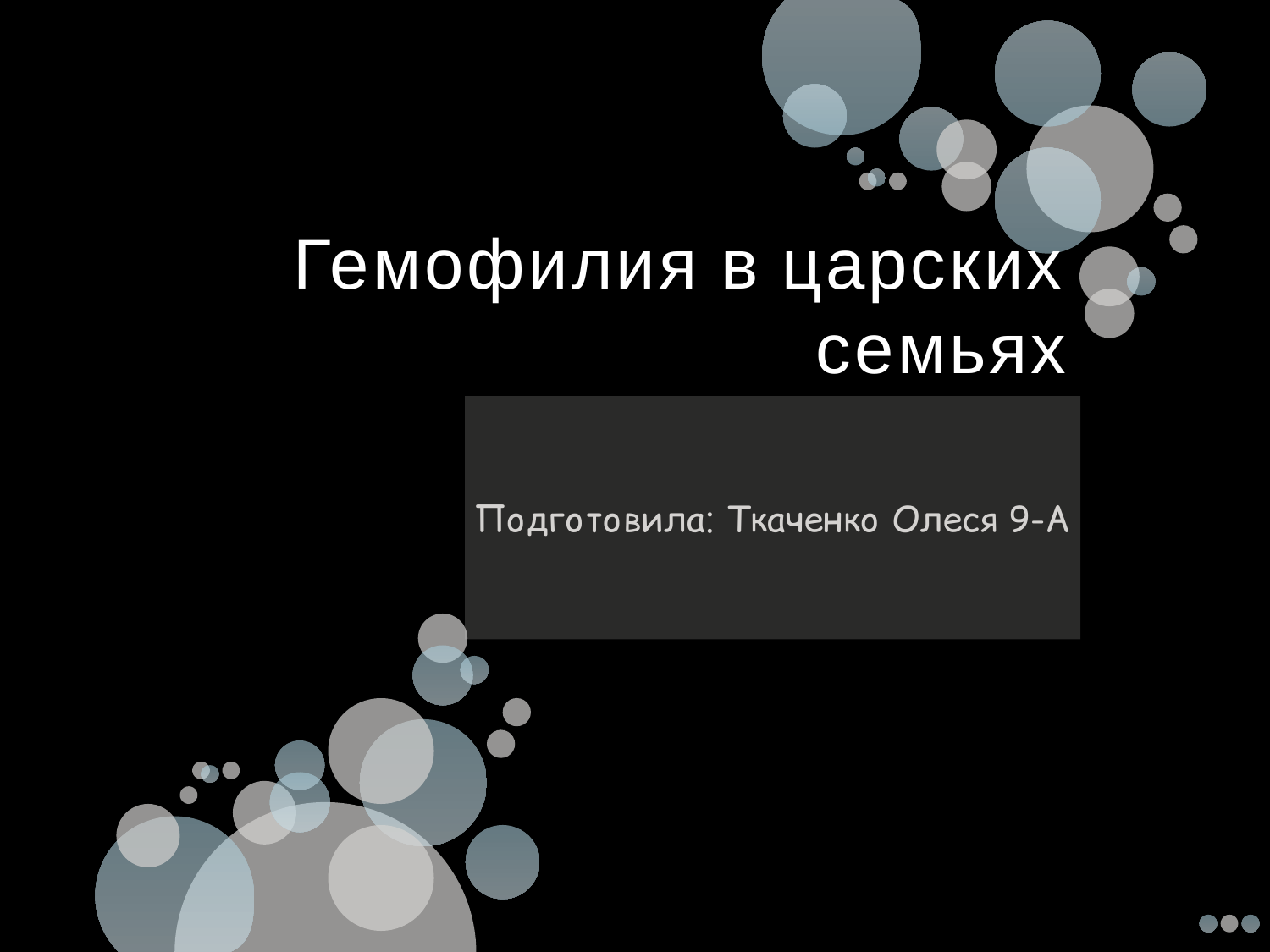

# Гемофилия в царских семьях
Подготовила: Ткаченко Олеся 9-А